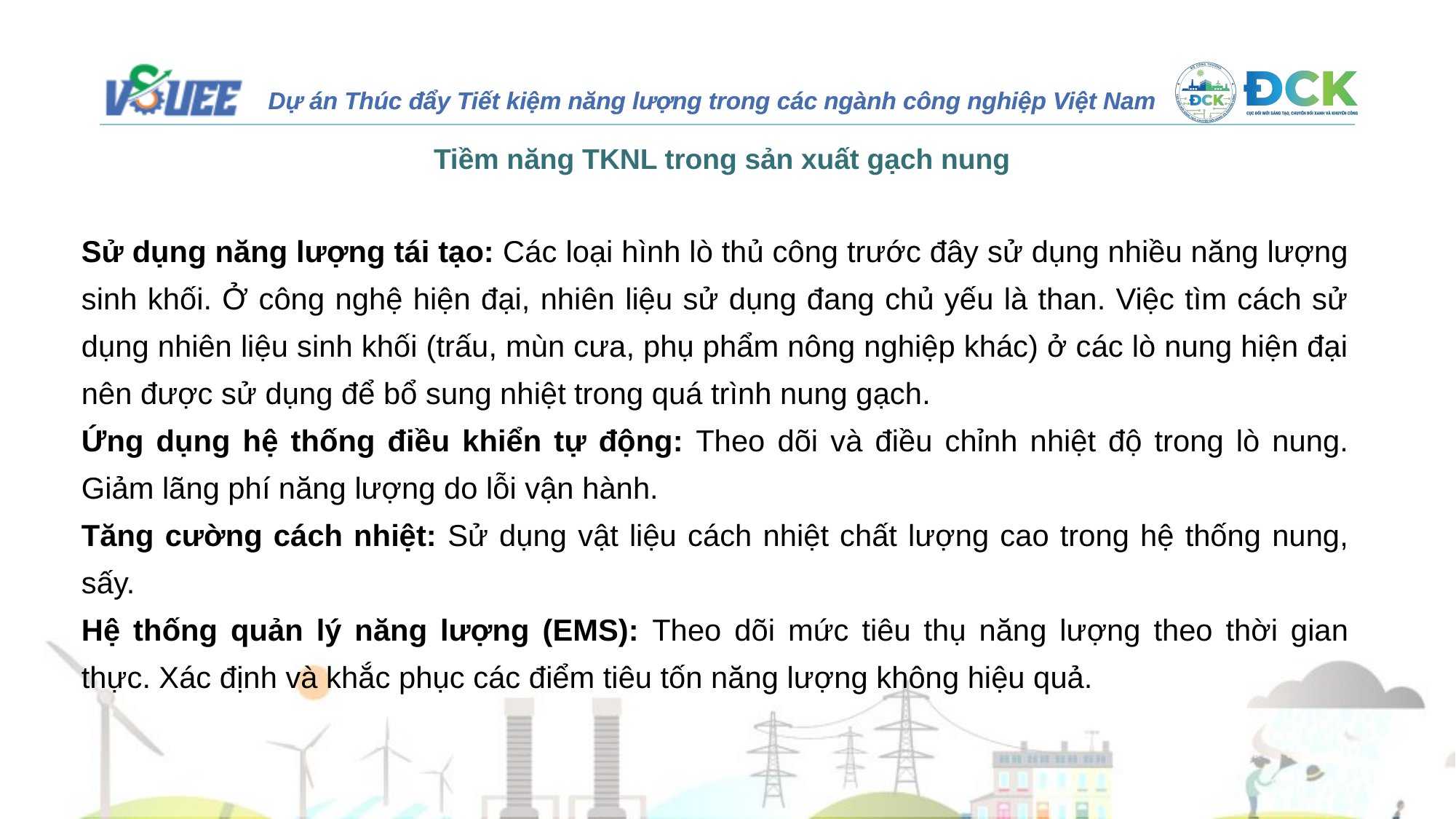

Tiềm năng TKNL trong sản xuất gạch nung
Sử dụng năng lượng tái tạo: Các loại hình lò thủ công trước đây sử dụng nhiều năng lượng sinh khối. Ở công nghệ hiện đại, nhiên liệu sử dụng đang chủ yếu là than. Việc tìm cách sử dụng nhiên liệu sinh khối (trấu, mùn cưa, phụ phẩm nông nghiệp khác) ở các lò nung hiện đại nên được sử dụng để bổ sung nhiệt trong quá trình nung gạch.
Ứng dụng hệ thống điều khiển tự động: Theo dõi và điều chỉnh nhiệt độ trong lò nung. Giảm lãng phí năng lượng do lỗi vận hành.
Tăng cường cách nhiệt: Sử dụng vật liệu cách nhiệt chất lượng cao trong hệ thống nung, sấy.
Hệ thống quản lý năng lượng (EMS): Theo dõi mức tiêu thụ năng lượng theo thời gian thực. Xác định và khắc phục các điểm tiêu tốn năng lượng không hiệu quả.